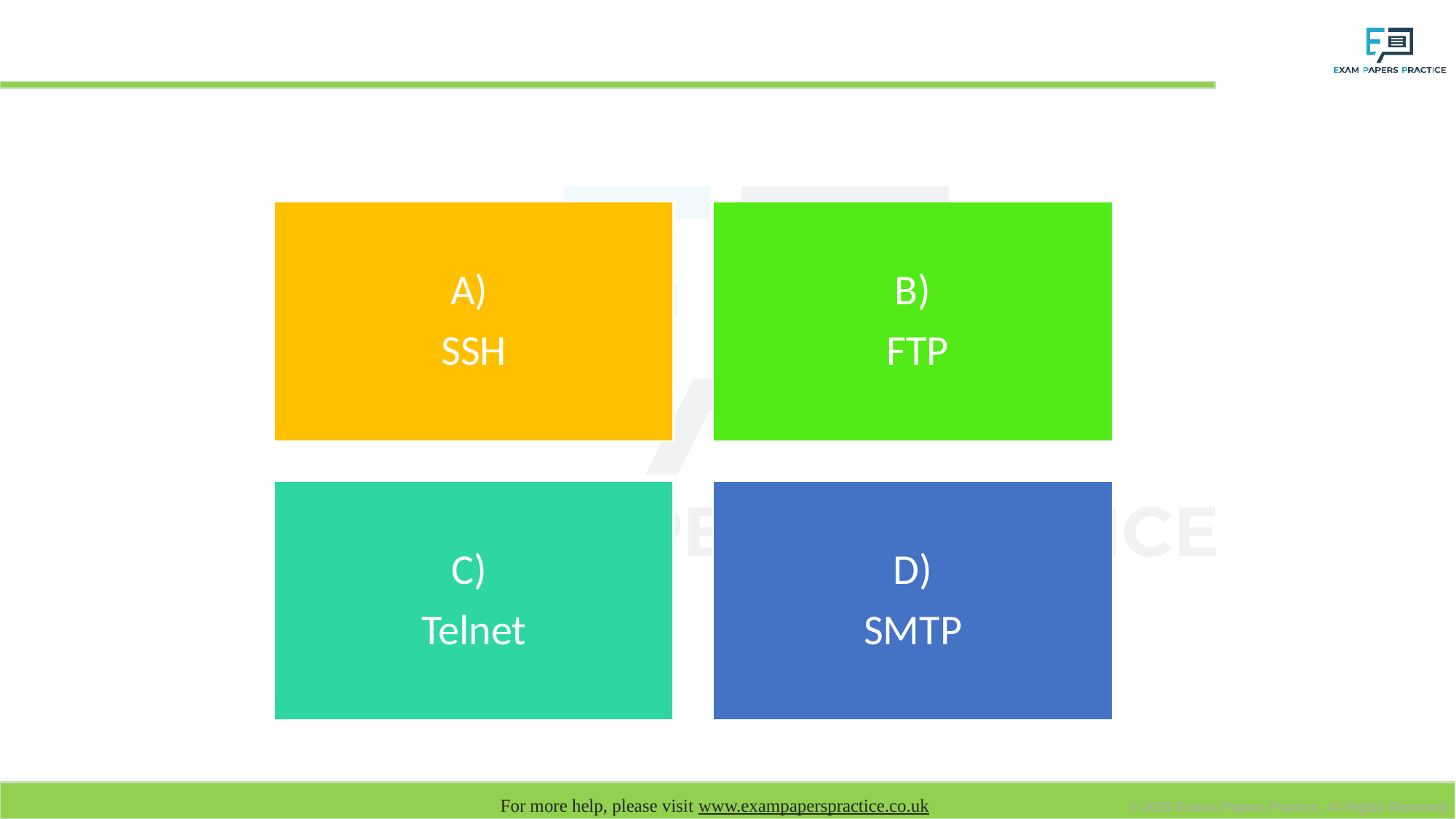

# Which protocol is used for secure remote login?
A)
SSH
B)
 FTP
C)
Telnet
D)
SMTP